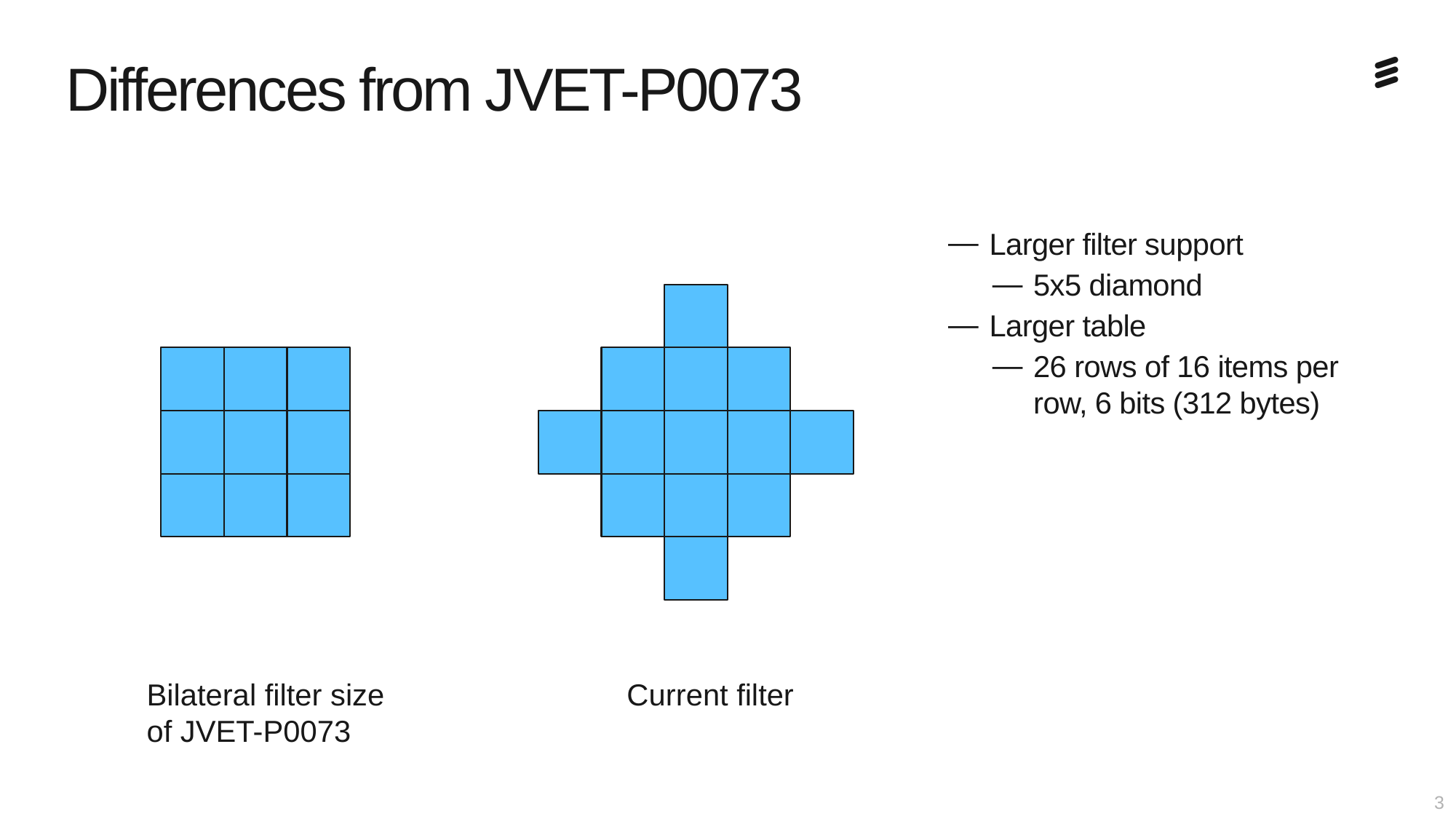

# Differences from JVET-P0073
Larger filter support
5x5 diamond
Larger table
26 rows of 16 items per row, 6 bits (312 bytes)

Bilateral filter size
of JVET-P0073
Current filter
3